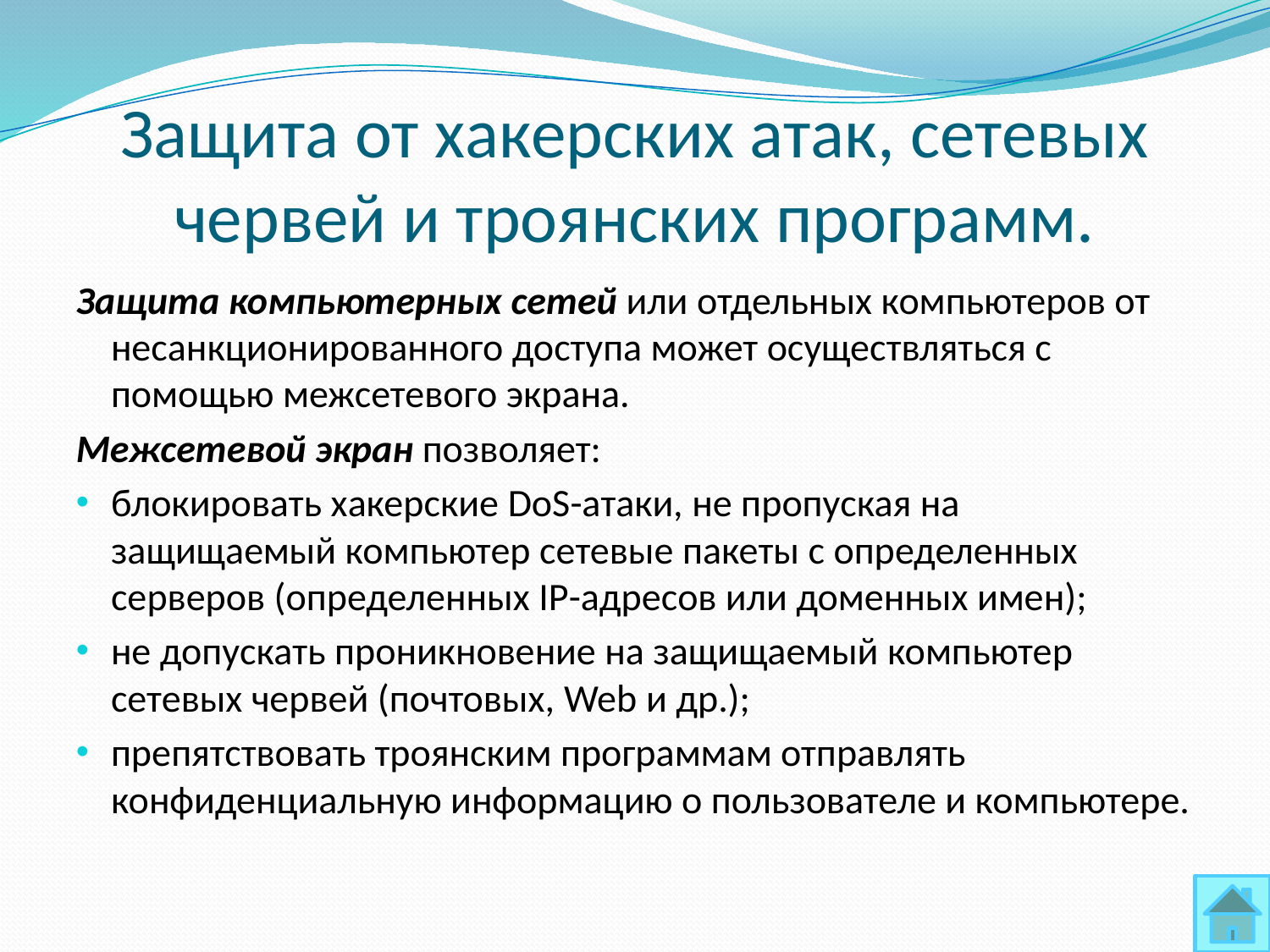

# Защита от хакерских атак, сетевых червей и троянских программ.
Защита компьютерных сетей или отдельных компьютеров от несанкционированного доступа может осуществляться с помощью межсетевого экрана.
Межсетевой экран позволяет:
блокировать хакерские DoS-атаки, не пропуская на защищаемый компьютер сетевые пакеты с определенных
серверов (определенных IP-адресов или доменных имен);
не допускать проникновение на защищаемый компьютер
сетевых червей (почтовых, Web и др.);
препятствовать троянским программам отправлять конфиденциальную информацию о пользователе и компьютере.